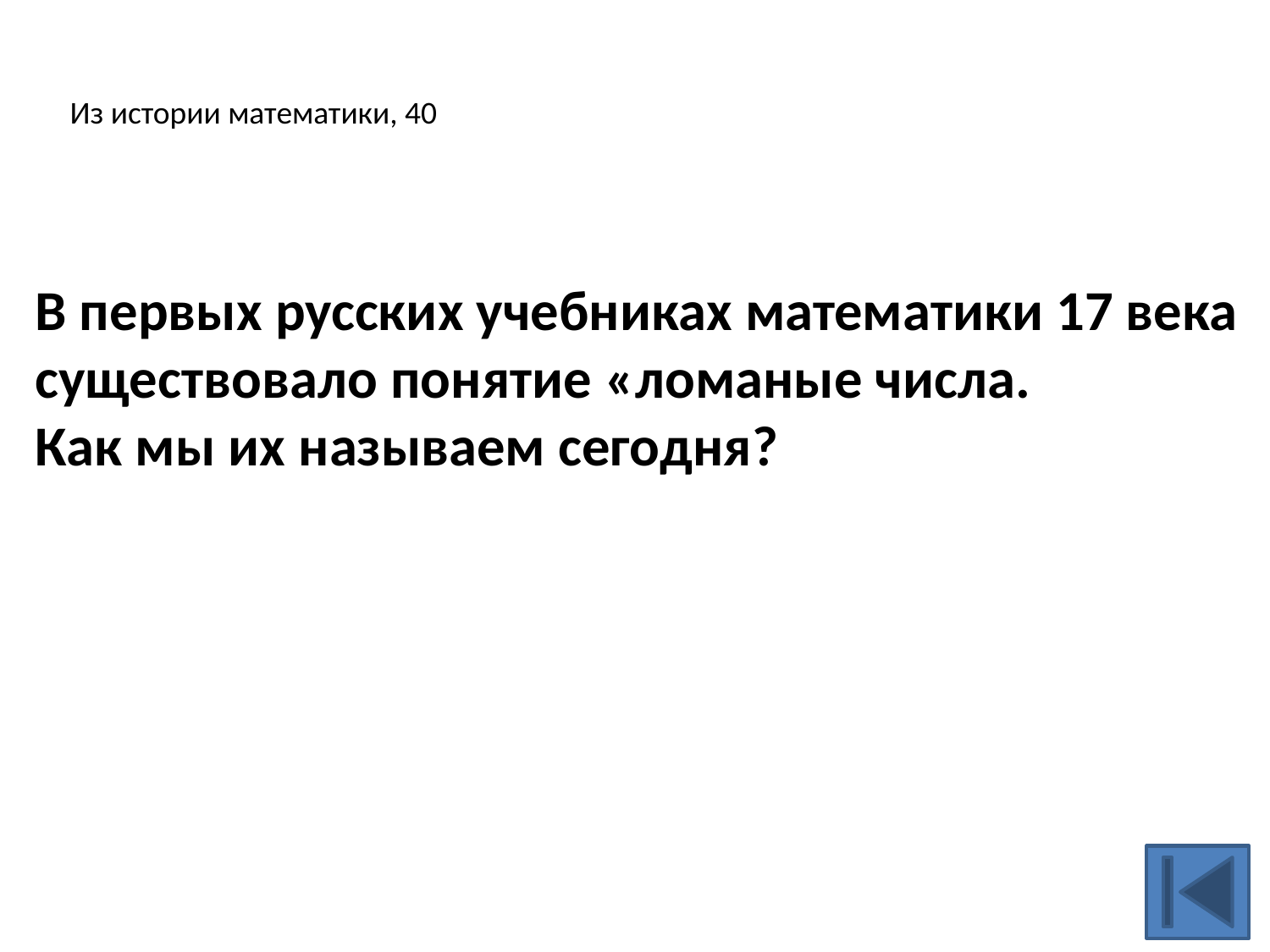

Из истории математики, 40
В первых русских учебниках математики 17 века
существовало понятие «ломаные числа.
Как мы их называем сегодня?